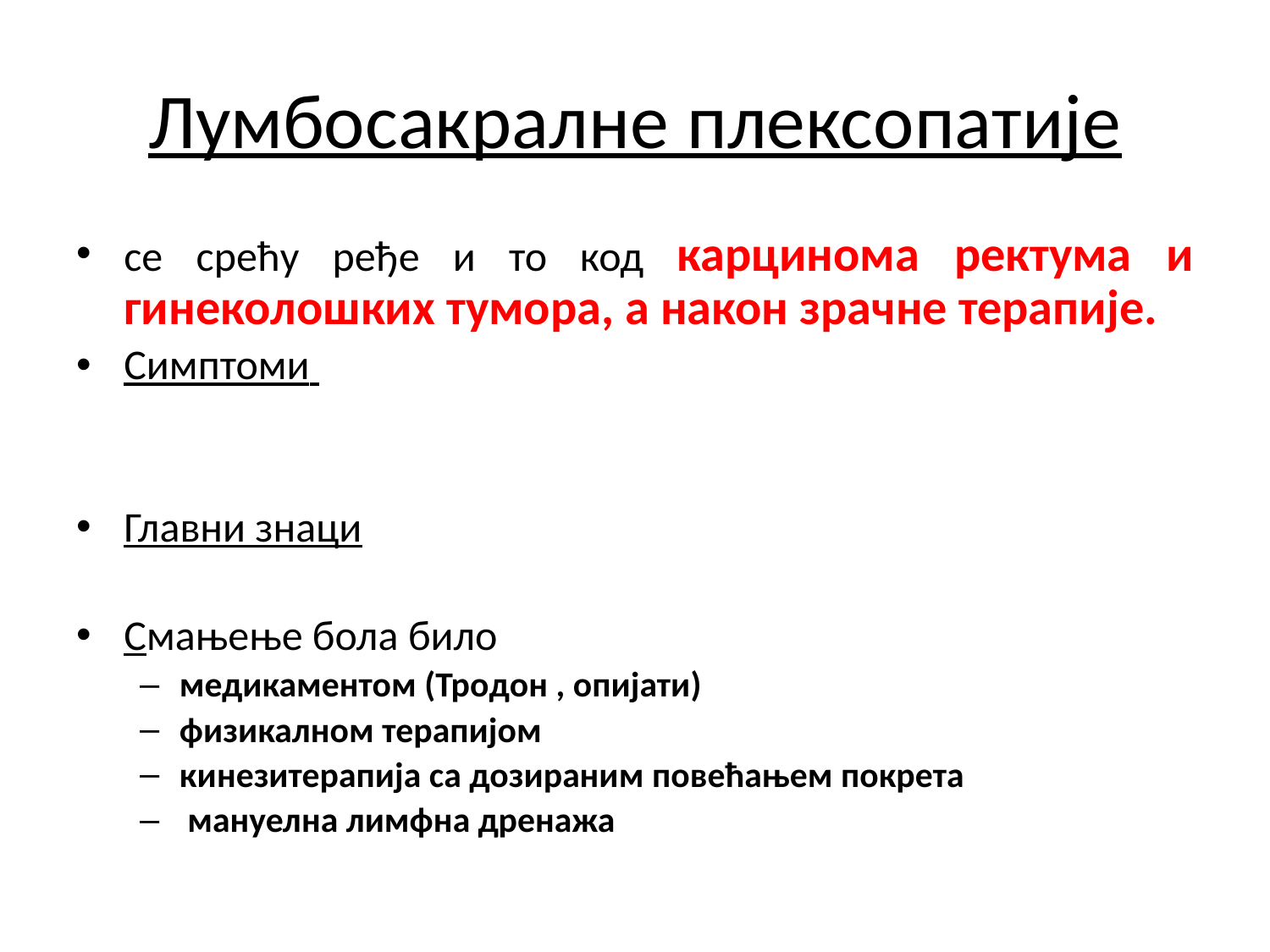

# Лумбосакралне плексопатије
се срећу ређе и то код карцинома ректума и гинеколошких тумора, а након зрачне терапије.
Симптоми

Главни знаци

Смањење бола било
медикаментом (Тродон , опијати)
физикалном терапијом
кинезитерапија са дозираним повећањем покрета
 мануелна лимфна дренажа